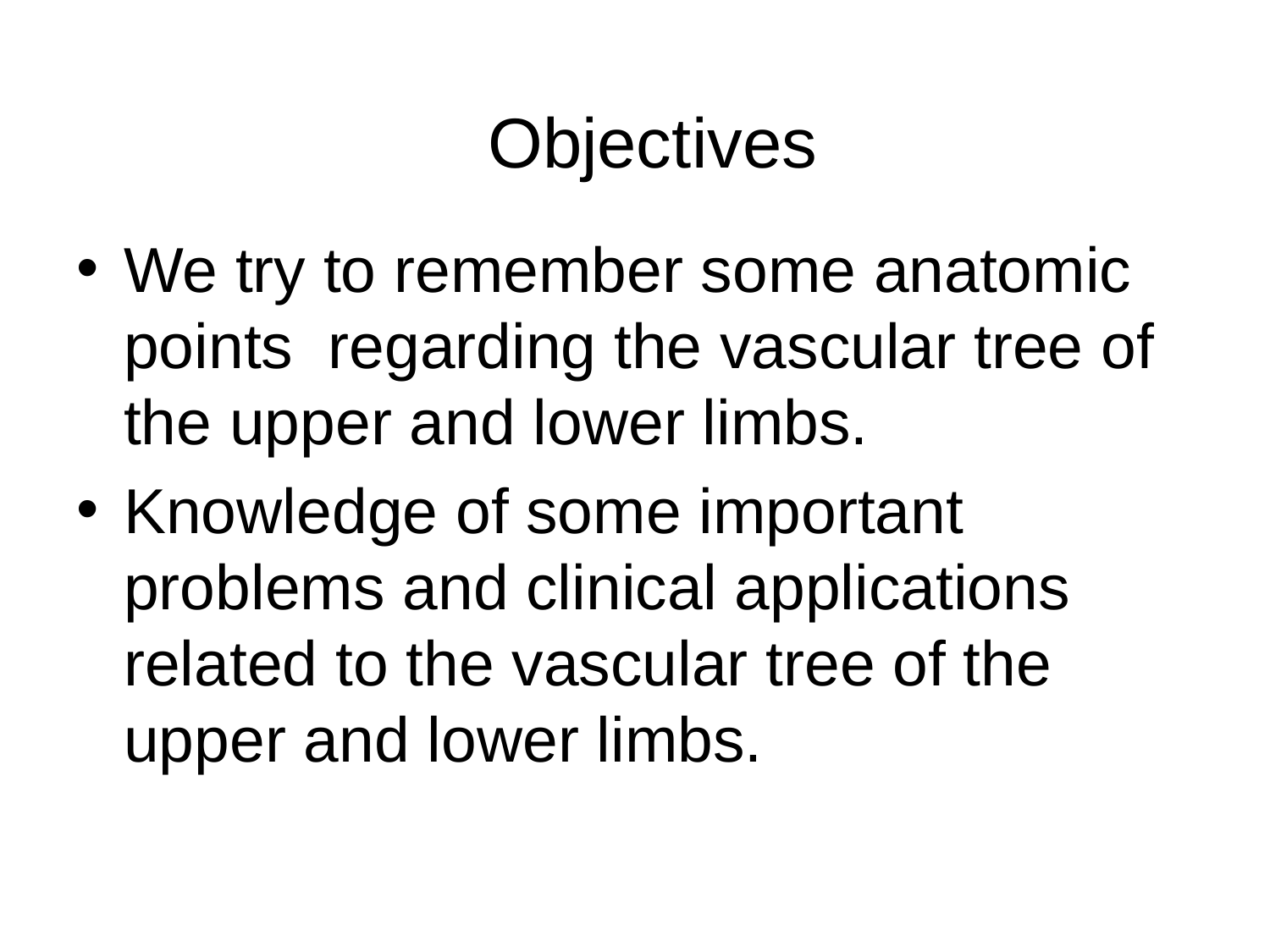

# Objectives
We try to remember some anatomic points  regarding the vascular tree of the upper and lower limbs.
Knowledge of some important problems and clinical applications related to the vascular tree of the upper and lower limbs.